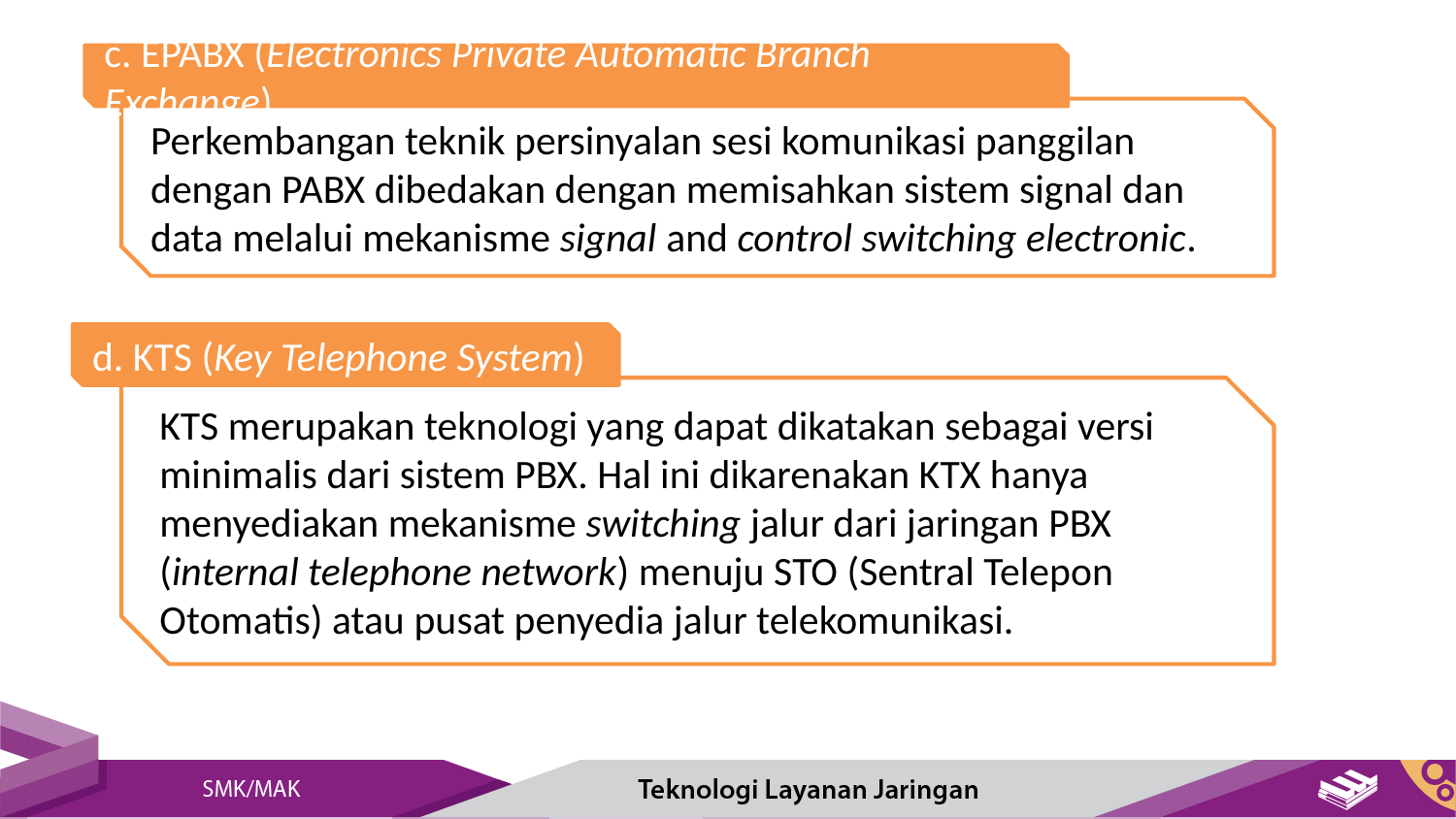

c. EPABX (Electronics Private Automatic Branch Exchange)
Perkembangan teknik persinyalan sesi komunikasi panggilan dengan PABX dibedakan dengan memisahkan sistem signal dan data melalui mekanisme signal and control switching electronic.
d. KTS (Key Telephone System)
KTS merupakan teknologi yang dapat dikatakan sebagai versi minimalis dari sistem PBX. Hal ini dikarenakan KTX hanya menyediakan mekanisme switching jalur dari jaringan PBX (internal telephone network) menuju STO (Sentral Telepon Otomatis) atau pusat penyedia jalur telekomunikasi.